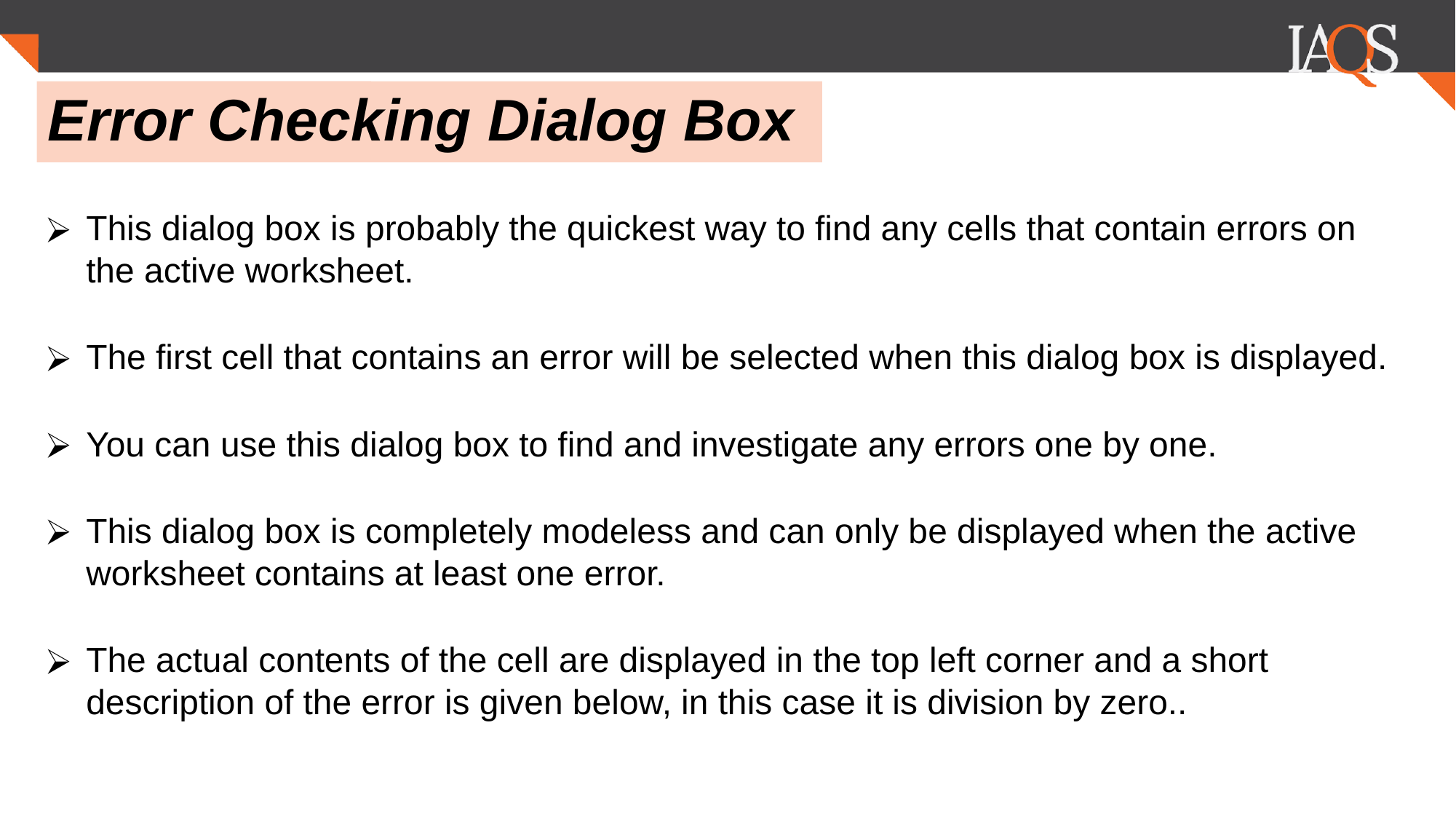

.
# Error Checking Dialog Box

This dialog box is probably the quickest way to find any cells that contain errors on the active worksheet.

The first cell that contains an error will be selected when this dialog box is displayed.

You can use this dialog box to find and investigate any errors one by one.

This dialog box is completely modeless and can only be displayed when the active worksheet contains at least one error.

The actual contents of the cell are displayed in the top left corner and a short description of the error is given below, in this case it is division by zero..